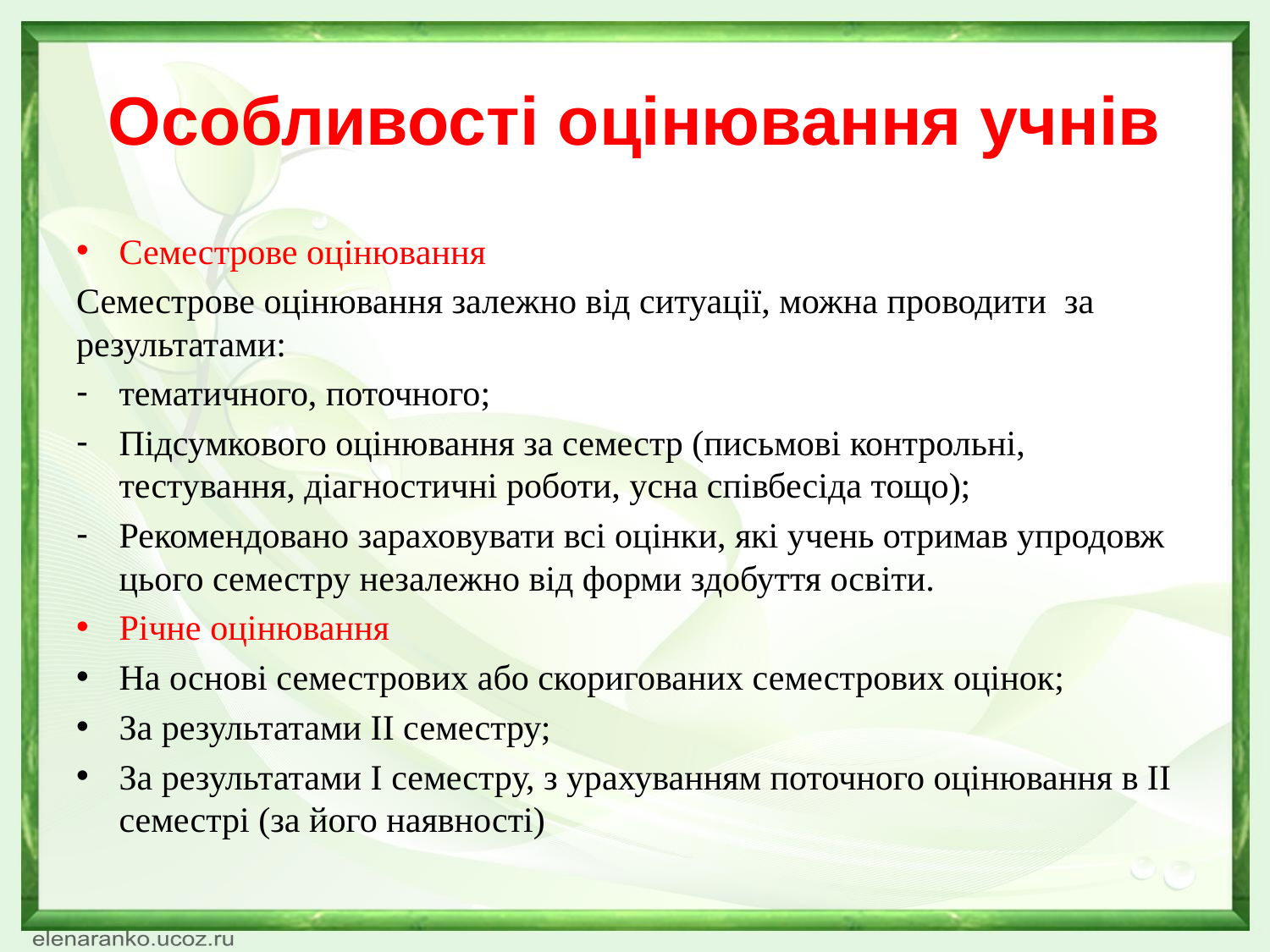

# Особливості оцінювання учнів
Семестрове оцінювання
Семестрове оцінювання залежно від ситуації, можна проводити  за результатами:
тематичного, поточного;
Підсумкового оцінювання за семестр (письмові контрольні, тестування, діагностичні роботи, усна співбесіда тощо);
Рекомендовано зараховувати всі оцінки, які учень отримав упродовж цього семестру незалежно від форми здобуття освіти.
Річне оцінювання
На основі семестрових або скоригованих семестрових оцінок;
За результатами ІІ семестру;
За результатами І семестру, з урахуванням поточного оцінювання в ІІ семестрі (за його наявності)